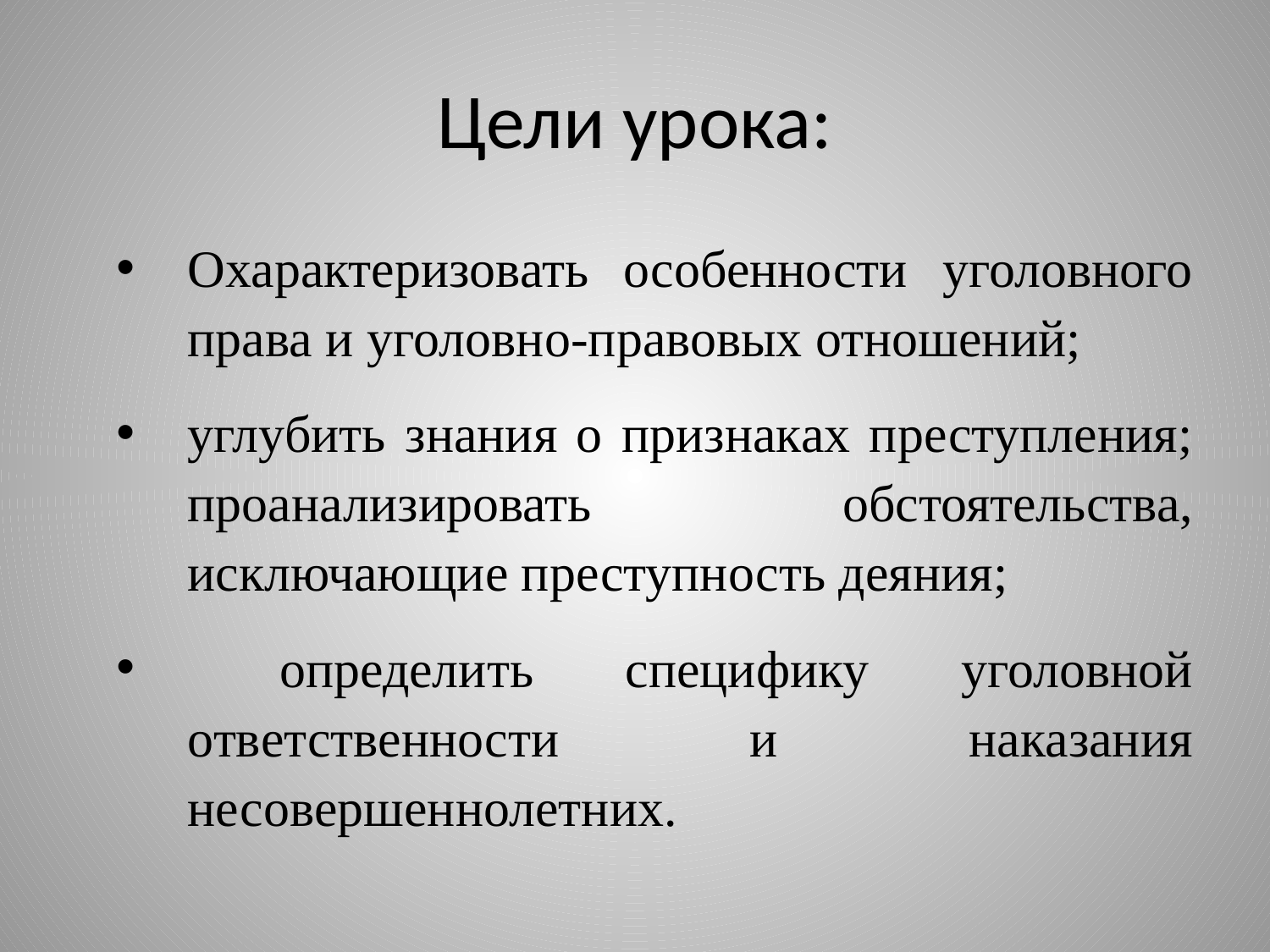

# Цели урока:
Охарактеризовать особенности уголовного права и уголовно-правовых отношений;
углубить знания о признаках преступления; проанализировать обстоятельства, исключающие преступность деяния;
 определить специфику уголовной ответственности и наказания несовершеннолетних.